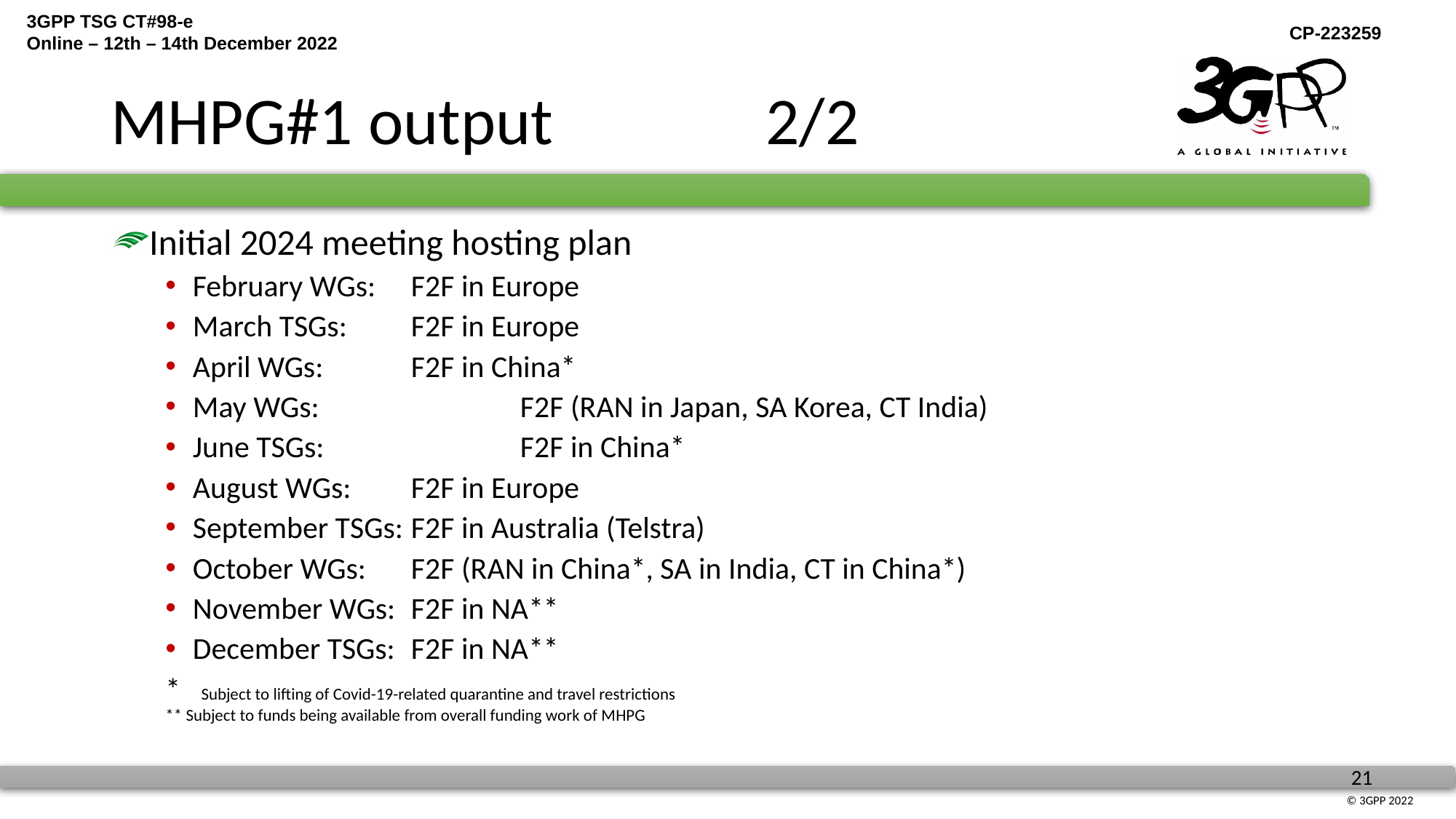

# MHPG#1 output		2/2
Initial 2024 meeting hosting plan
February WGs: 	F2F in Europe
March TSGs: 	F2F in Europe
April WGs: 	F2F in China*
May WGs:		F2F (RAN in Japan, SA Korea, CT India)
June TSGs:		F2F in China*
August WGs:	F2F in Europe
September TSGs:	F2F in Australia (Telstra)
October WGs:	F2F (RAN in China*, SA in India, CT in China*)
November WGs:	F2F in NA**
December TSGs:	F2F in NA**
*   Subject to lifting of Covid-19-related quarantine and travel restrictions
** Subject to funds being available from overall funding work of MHPG